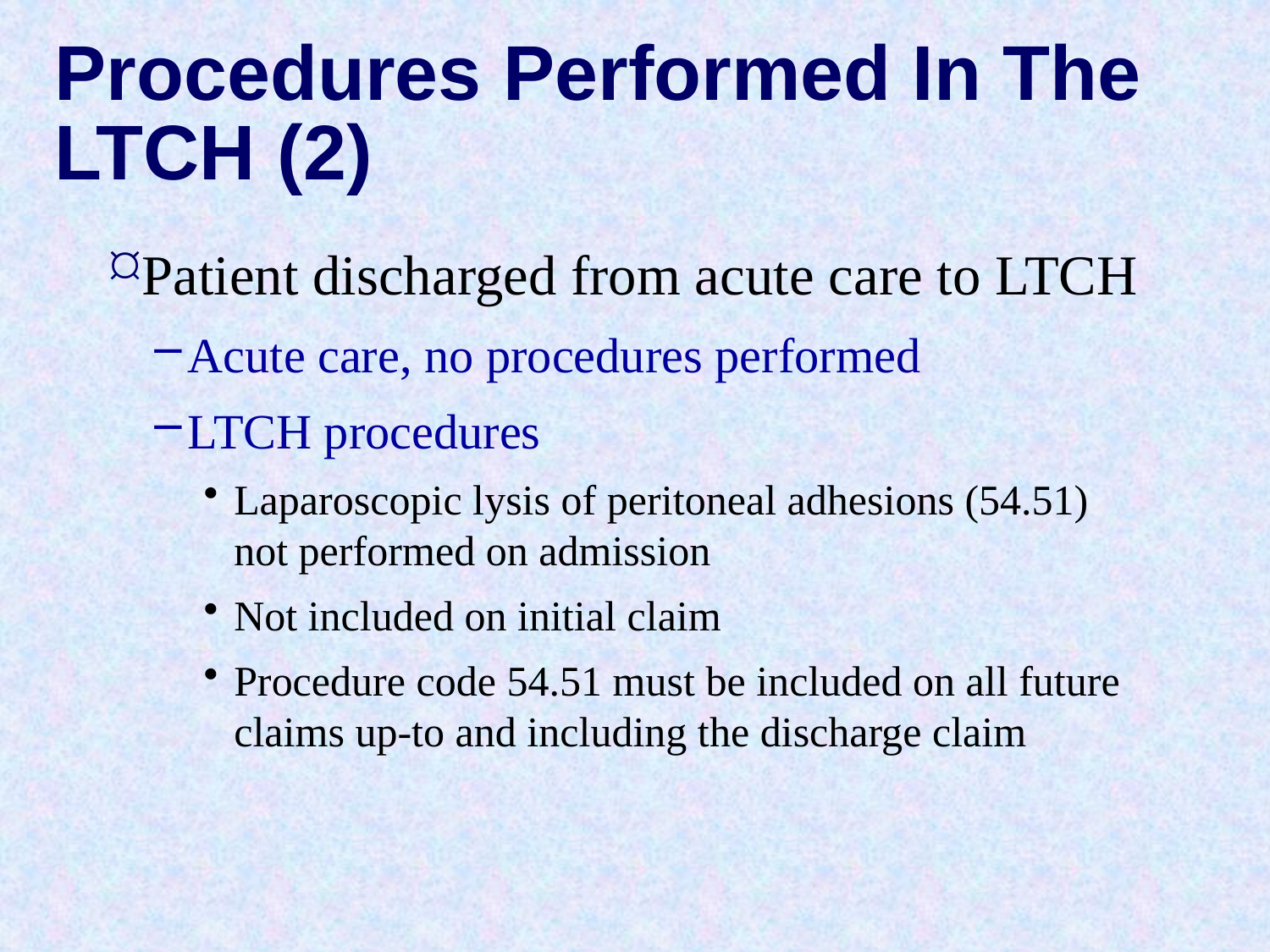

# Procedures Performed In The LTCH (2)
Patient discharged from acute care to LTCH
Acute care, no procedures performed
LTCH procedures
Laparoscopic lysis of peritoneal adhesions (54.51) not performed on admission
Not included on initial claim
Procedure code 54.51 must be included on all future claims up-to and including the discharge claim